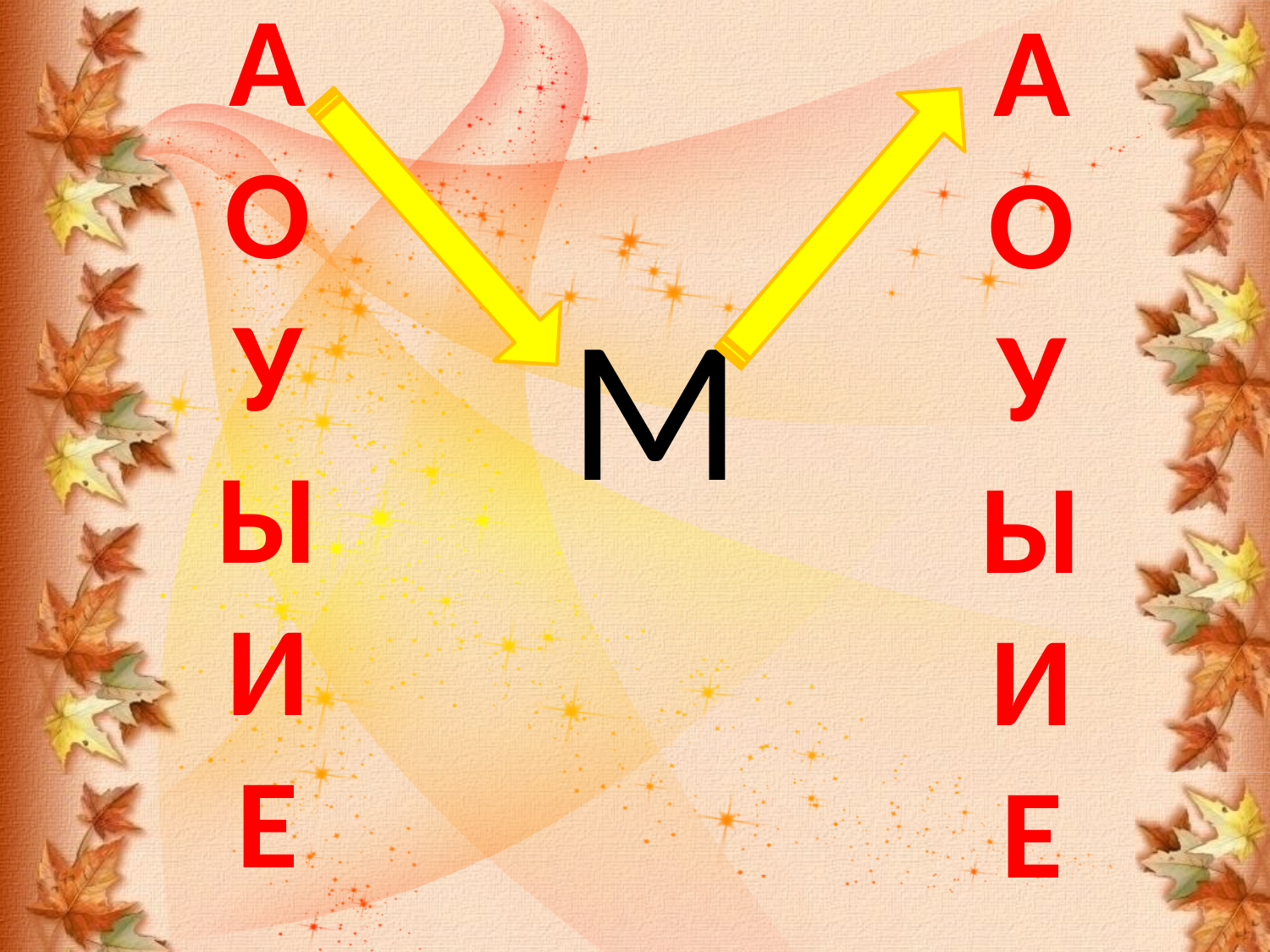

А
О
У
Ы
И
Е
А
О
У
Ы
И
Е

# М